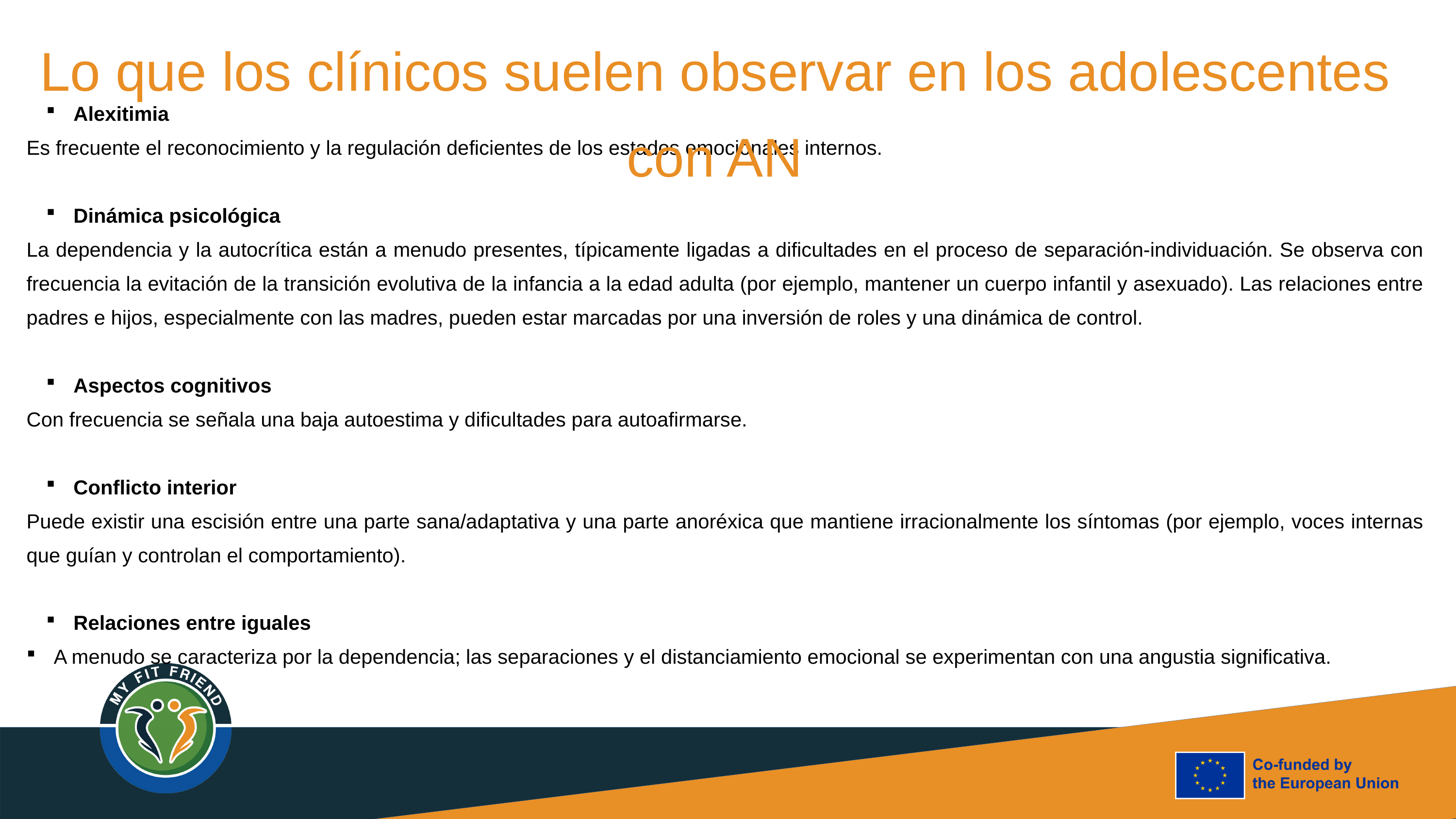

Lo que los clínicos suelen observar en los adolescentes con AN
Alexitimia
Es frecuente el reconocimiento y la regulación deficientes de los estados emocionales internos.

Dinámica psicológica
La dependencia y la autocrítica están a menudo presentes, típicamente ligadas a dificultades en el proceso de separación-individuación. Se observa con frecuencia la evitación de la transición evolutiva de la infancia a la edad adulta (por ejemplo, mantener un cuerpo infantil y asexuado). Las relaciones entre padres e hijos, especialmente con las madres, pueden estar marcadas por una inversión de roles y una dinámica de control.

Aspectos cognitivos
Con frecuencia se señala una baja autoestima y dificultades para autoafirmarse.

Conflicto interior
Puede existir una escisión entre una parte sana/adaptativa y una parte anoréxica que mantiene irracionalmente los síntomas (por ejemplo, voces internas que guían y controlan el comportamiento).

Relaciones entre iguales
A menudo se caracteriza por la dependencia; las separaciones y el distanciamiento emocional se experimentan con una angustia significativa.